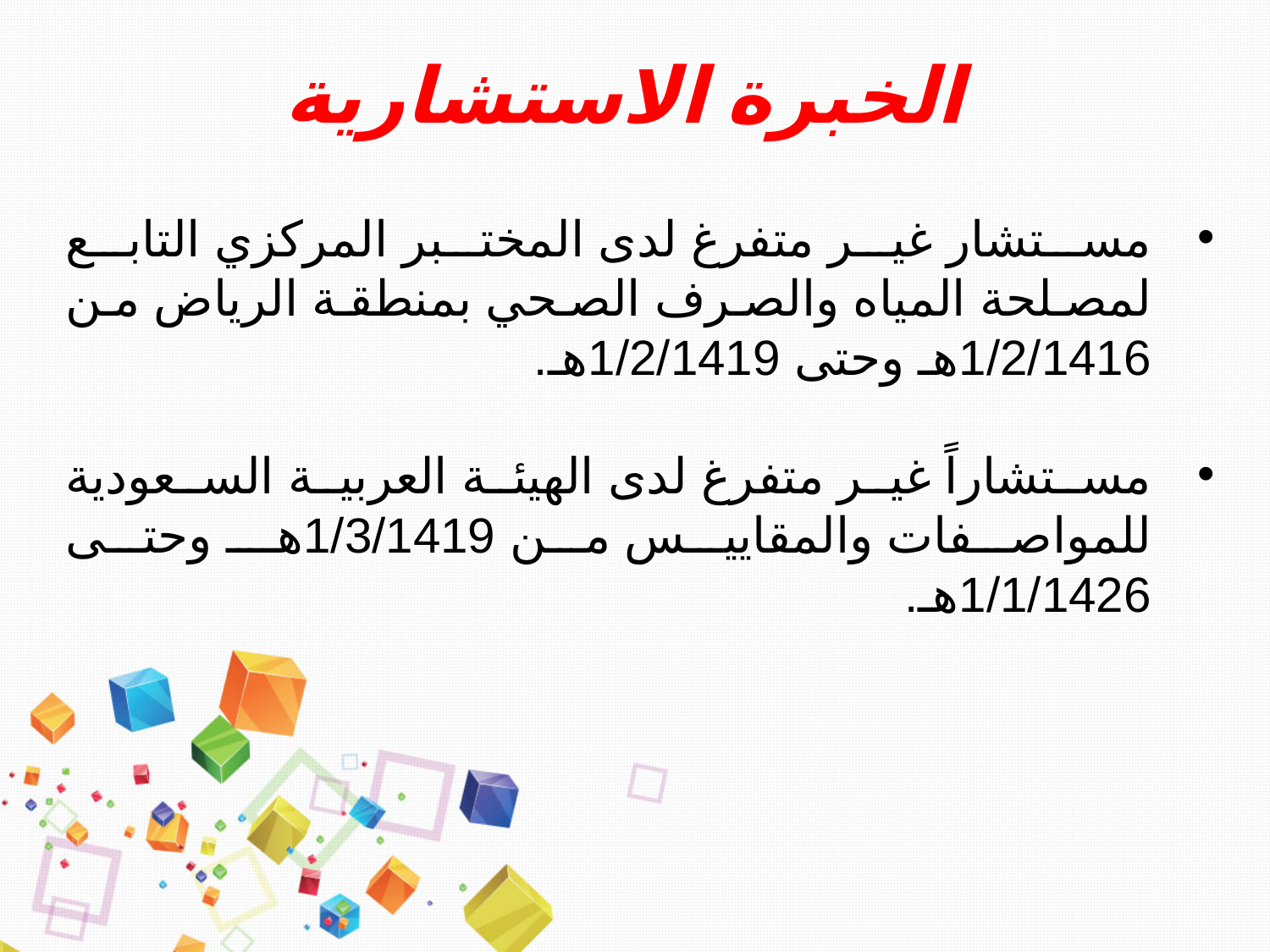

الخبرة الاستشارية
مستشار غير متفرغ لدى المختبر المركزي التابع لمصلحة المياه والصرف الصحي بمنطقة الرياض من 1/2/1416هـ وحتى 1/2/1419هـ.

مستشاراً غير متفرغ لدى الهيئة العربية السعودية للمواصفات والمقاييس من 1/3/1419هـ وحتى 1/1/1426هـ.